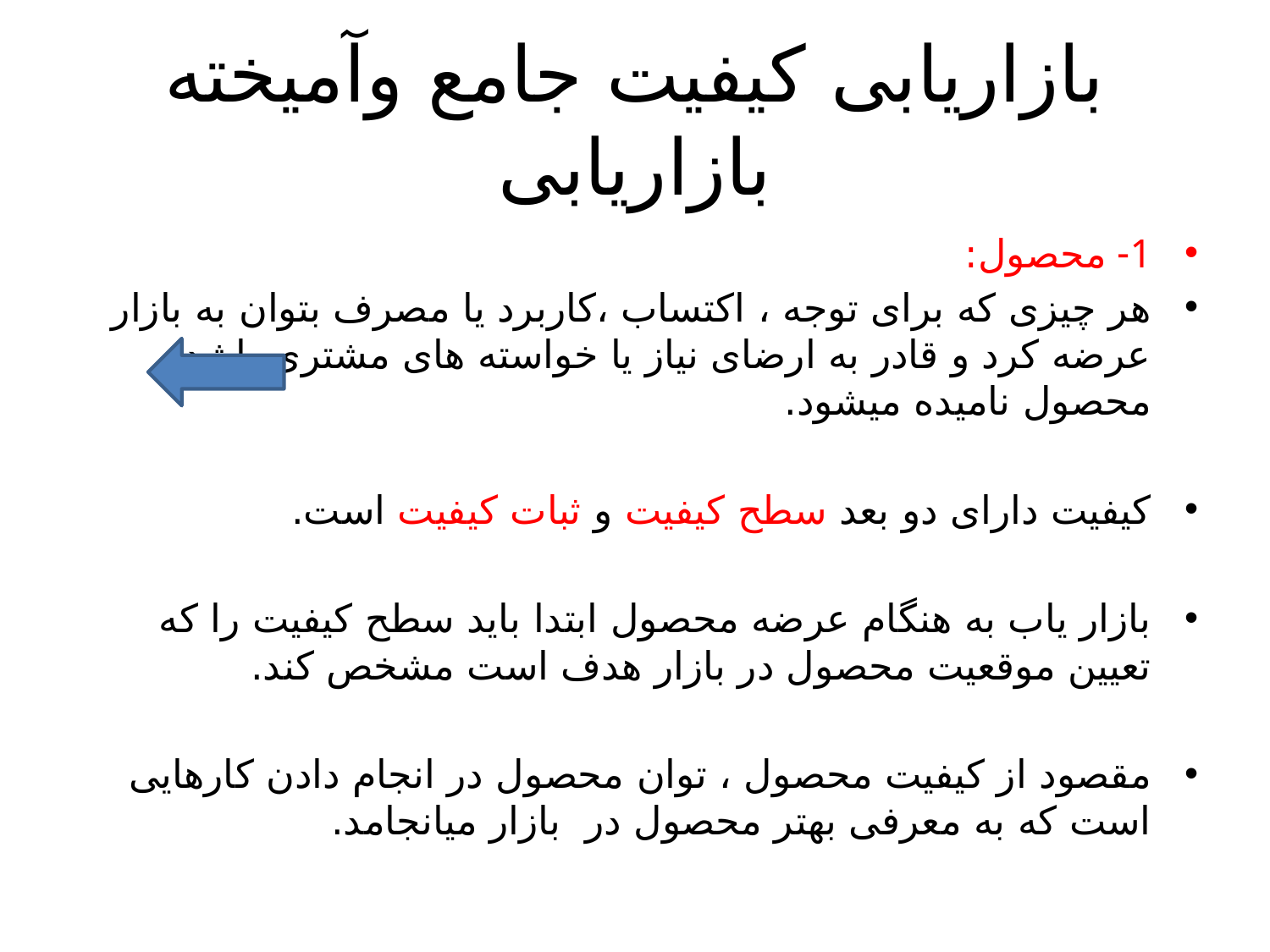

# بازاریابی کیفیت جامع وآمیخته بازاریابی
1- محصول:
هر چیزی که برای توجه ، اکتساب ،کاربرد یا مصرف بتوان به بازار عرضه کرد و قادر به ارضای نیاز یا خواسته های مشتری باشد محصول نامیده میشود.

کیفیت دارای دو بعد سطح کیفیت و ثبات کیفیت است.

بازار یاب به هنگام عرضه محصول ابتدا باید سطح کیفیت را که تعیین موقعیت محصول در بازار هدف است مشخص کند.

مقصود از کیفیت محصول ، توان محصول در انجام دادن کارهایی است که به معرفی بهتر محصول در  بازار میانجامد.